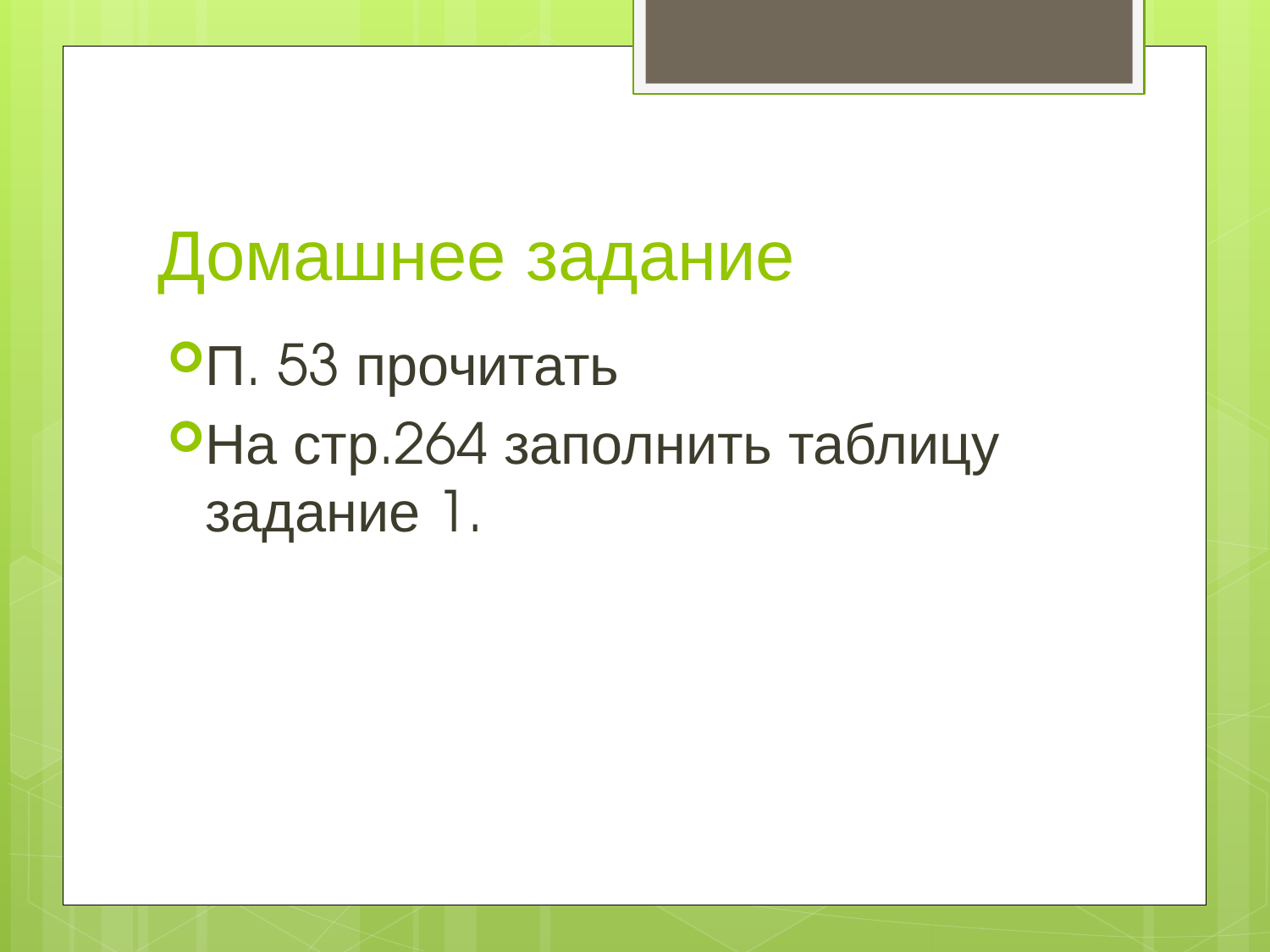

# Домашнее задание
П. 53 прочитать
На стр.264 заполнить таблицу задание 1.